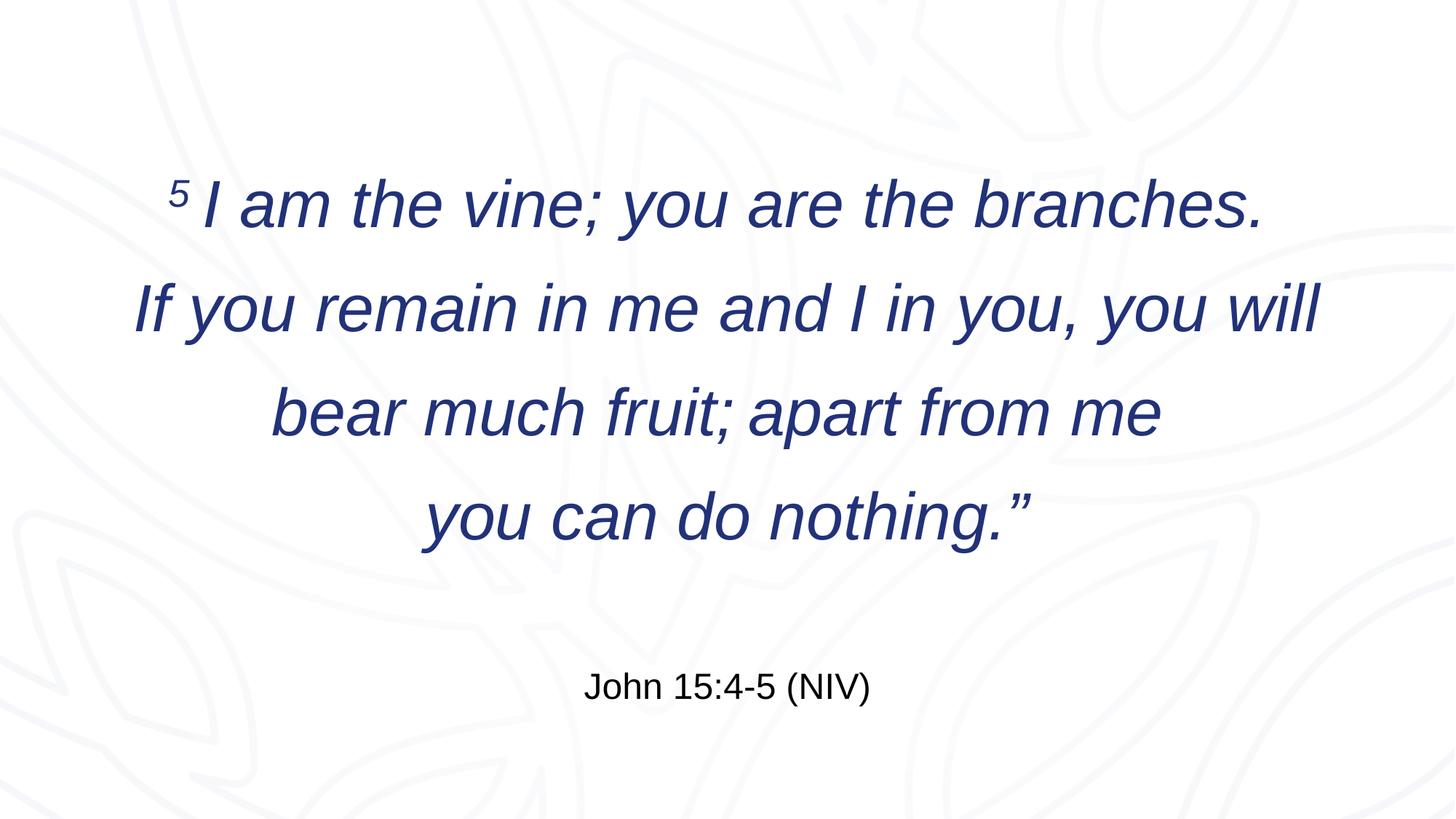

# 5 I am the vine; you are the branches. If you remain in me and I in you, you will bear much fruit; apart from me you can do nothing.”
John 15:4-5 (NIV)